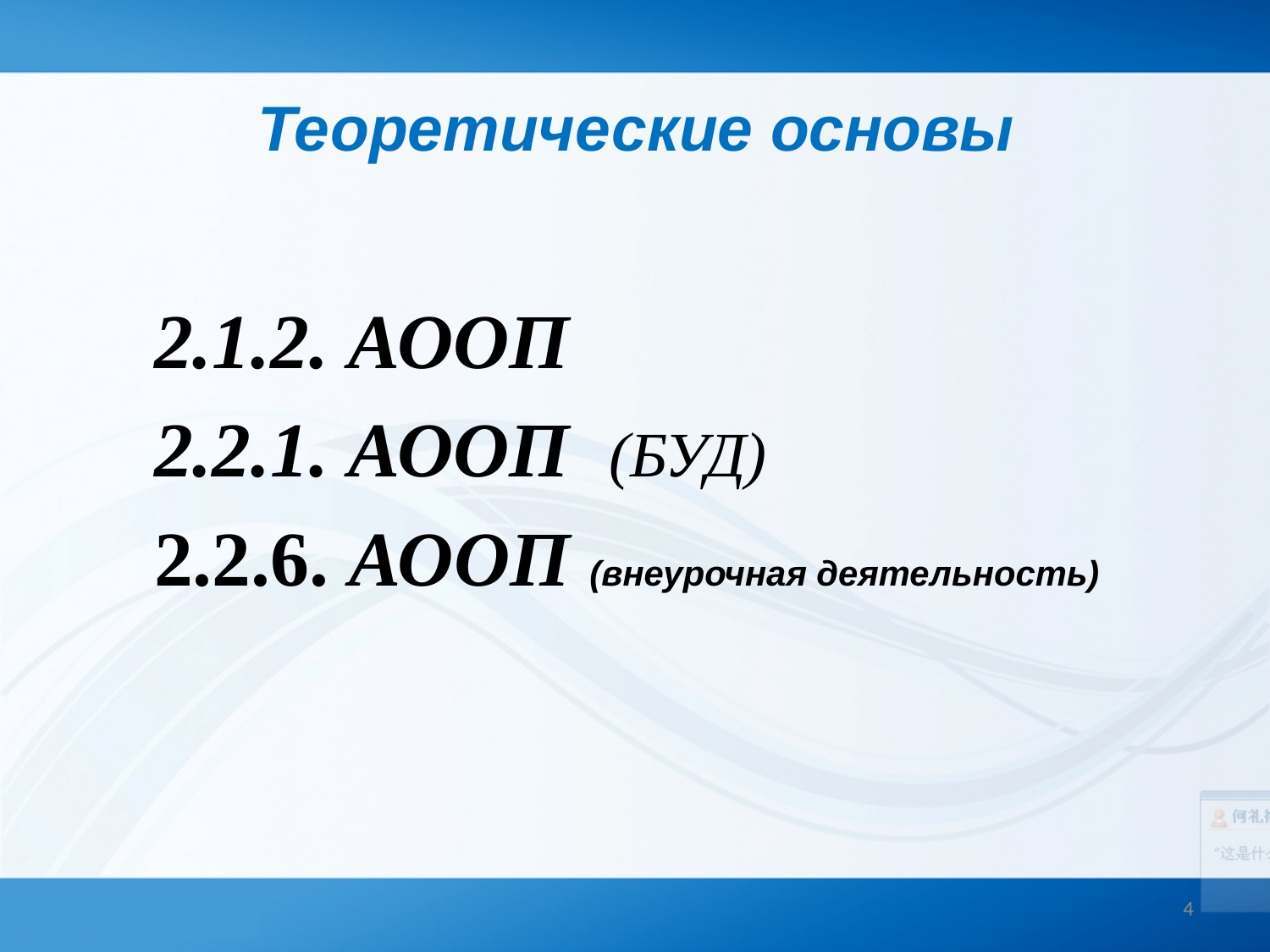

# Теоретические основы

    2.1.2. АООП
    2.2.1. АООП  (БУД)
    2.2.6. АООП (внеурочная деятельность)

4